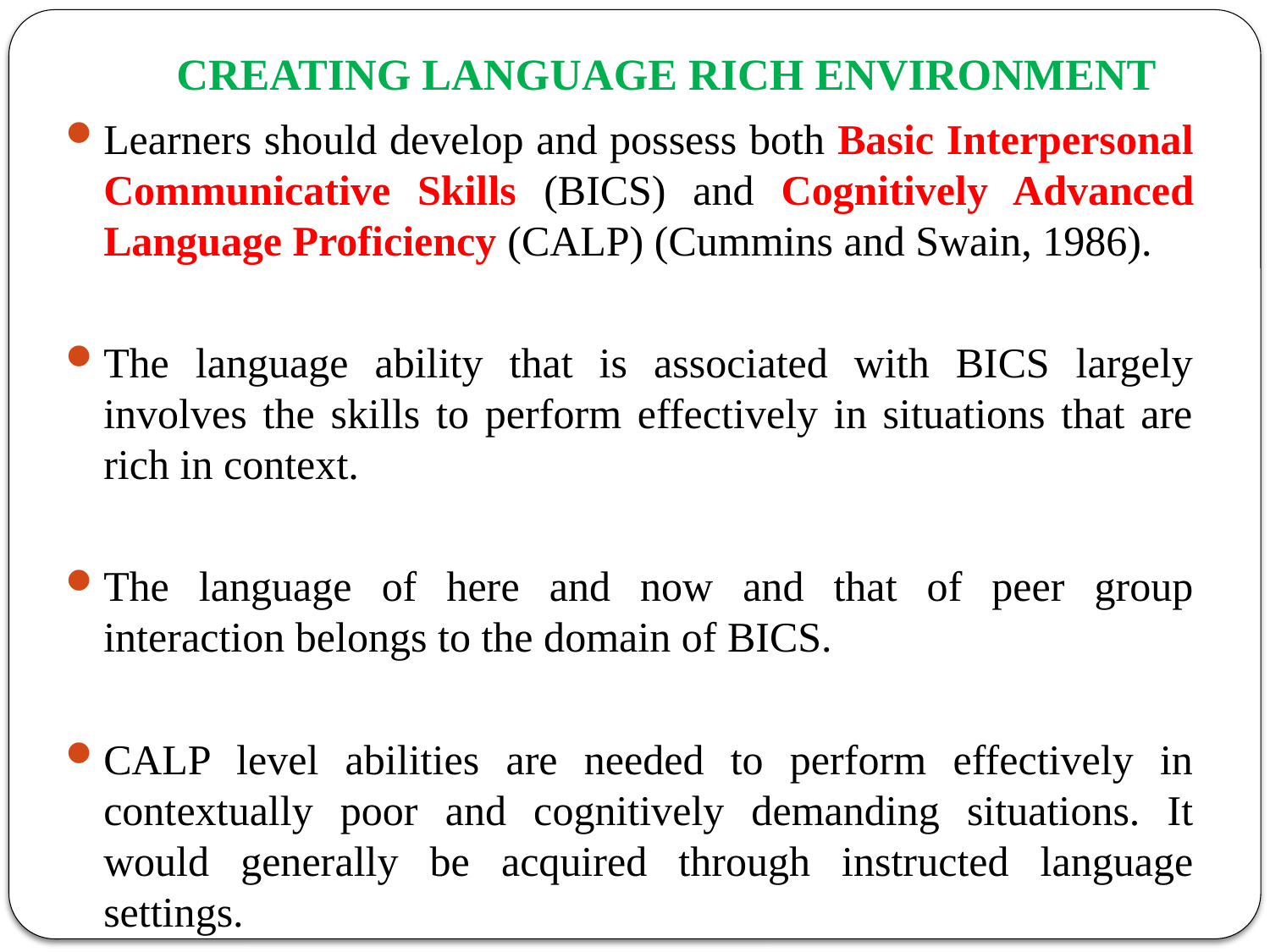

# CREATING LANGUAGE RICH ENVIRONMENT
Learners should develop and possess both Basic Interpersonal Communicative Skills (BICS) and Cognitively Advanced Language Proficiency (CALP) (Cummins and Swain, 1986).

The language ability that is associated with BICS largely involves the skills to perform effectively in situations that are rich in context.

The language of here and now and that of peer group interaction belongs to the domain of BICS.

CALP level abilities are needed to perform effectively in contextually poor and cognitively demanding situations. It would generally be acquired through instructed language settings.